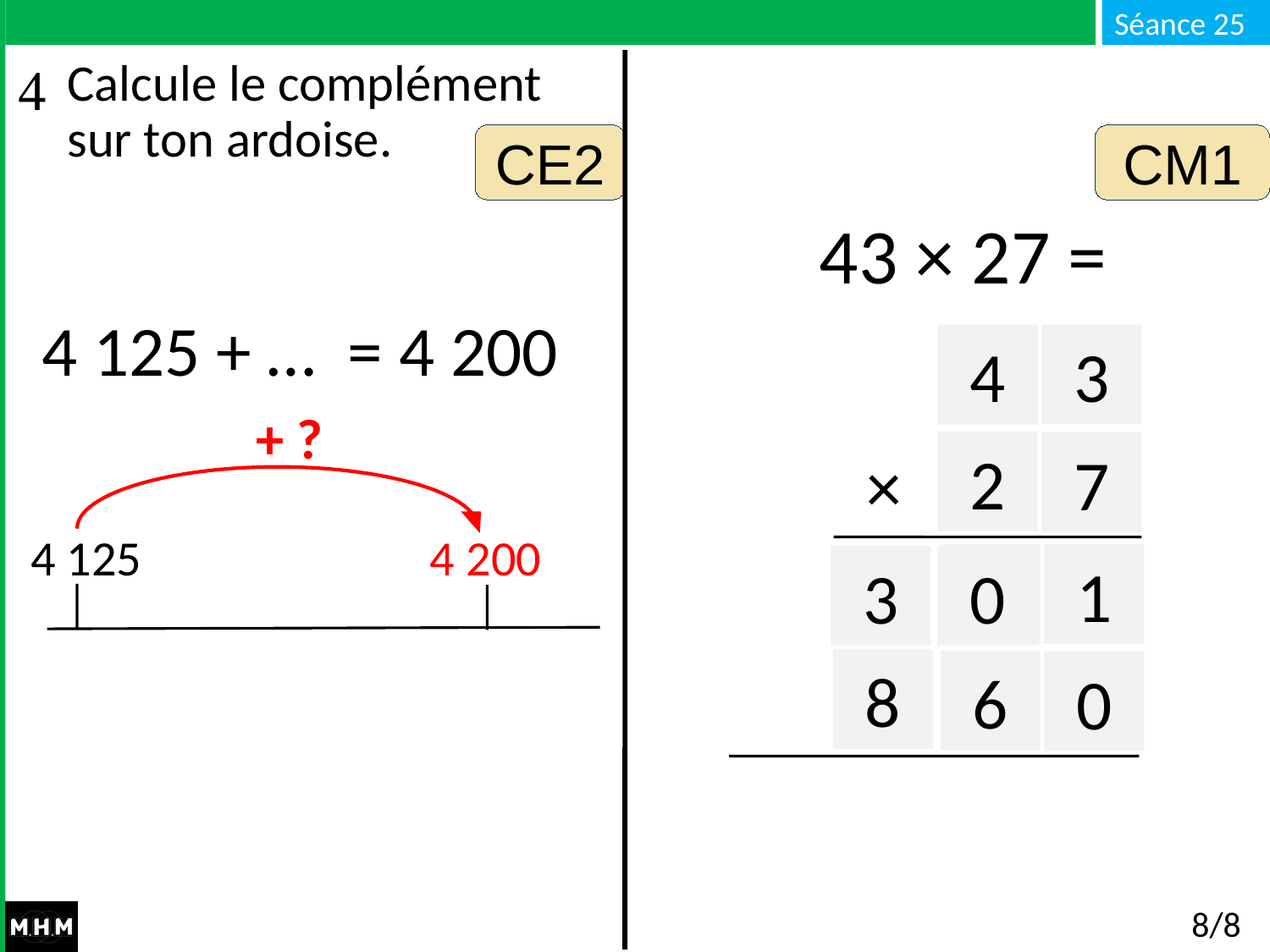

Calcule le complément
sur ton ardoise.

CE2
CM1
 43 × 27 =
4 125 + …  = 4 200
4
3
+ ?

4 125
4 200
×
2
7
2
1
3
0
8
1
6
0
# 8/8